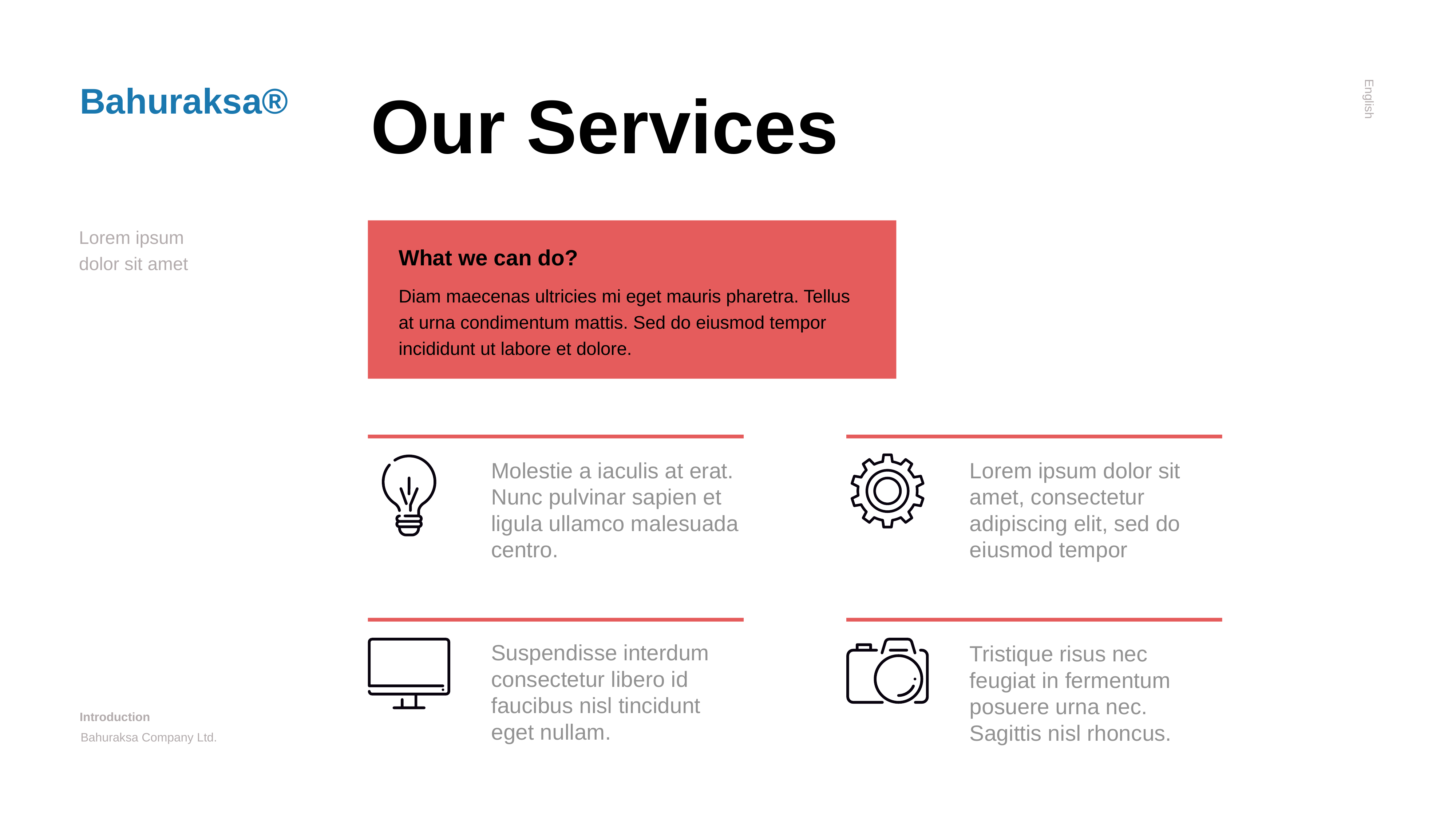

Bahuraksa®
Our Services
English
Lorem ipsum dolor sit amet

What we can do?
Diam maecenas ultricies mi eget mauris pharetra. Tellus at urna condimentum mattis. Sed do eiusmod tempor incididunt ut labore et dolore.

Molestie a iaculis at erat. Nunc pulvinar sapien et ligula ullamco malesuada centro.
Lorem ipsum dolor sit amet, consectetur adipiscing elit, sed do eiusmod tempor

Suspendisse interdum consectetur libero id faucibus nisl tincidunt eget nullam.

Tristique risus nec feugiat in fermentum posuere urna nec. Sagittis nisl rhoncus.
Introduction
Bahuraksa Company Ltd.